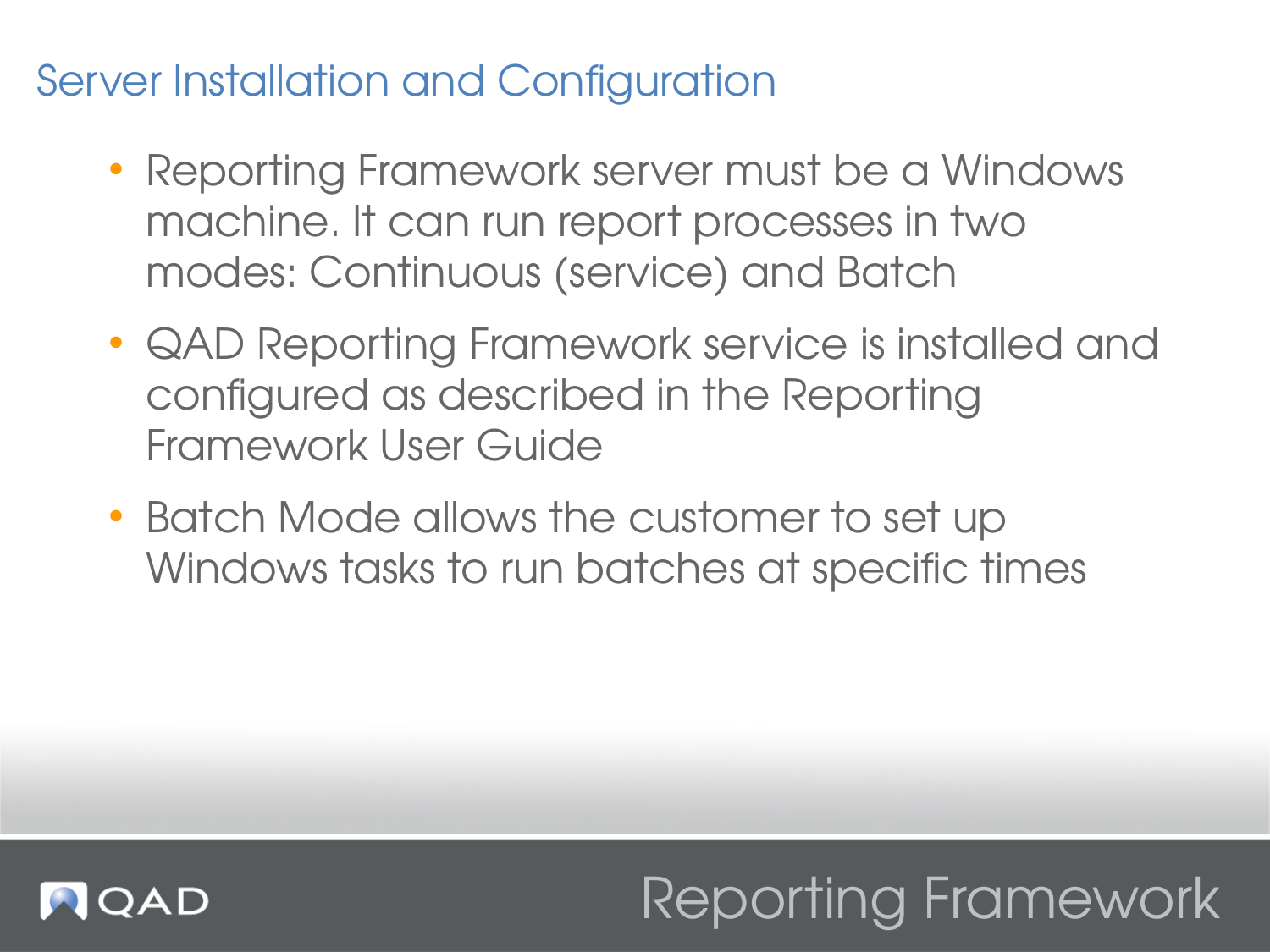

Server Installation and Configuration
Reporting Framework server must be a Windows machine. It can run report processes in two modes: Continuous (service) and Batch
QAD Reporting Framework service is installed and configured as described in the Reporting Framework User Guide
Batch Mode allows the customer to set up Windows tasks to run batches at specific times

# Reporting Framework